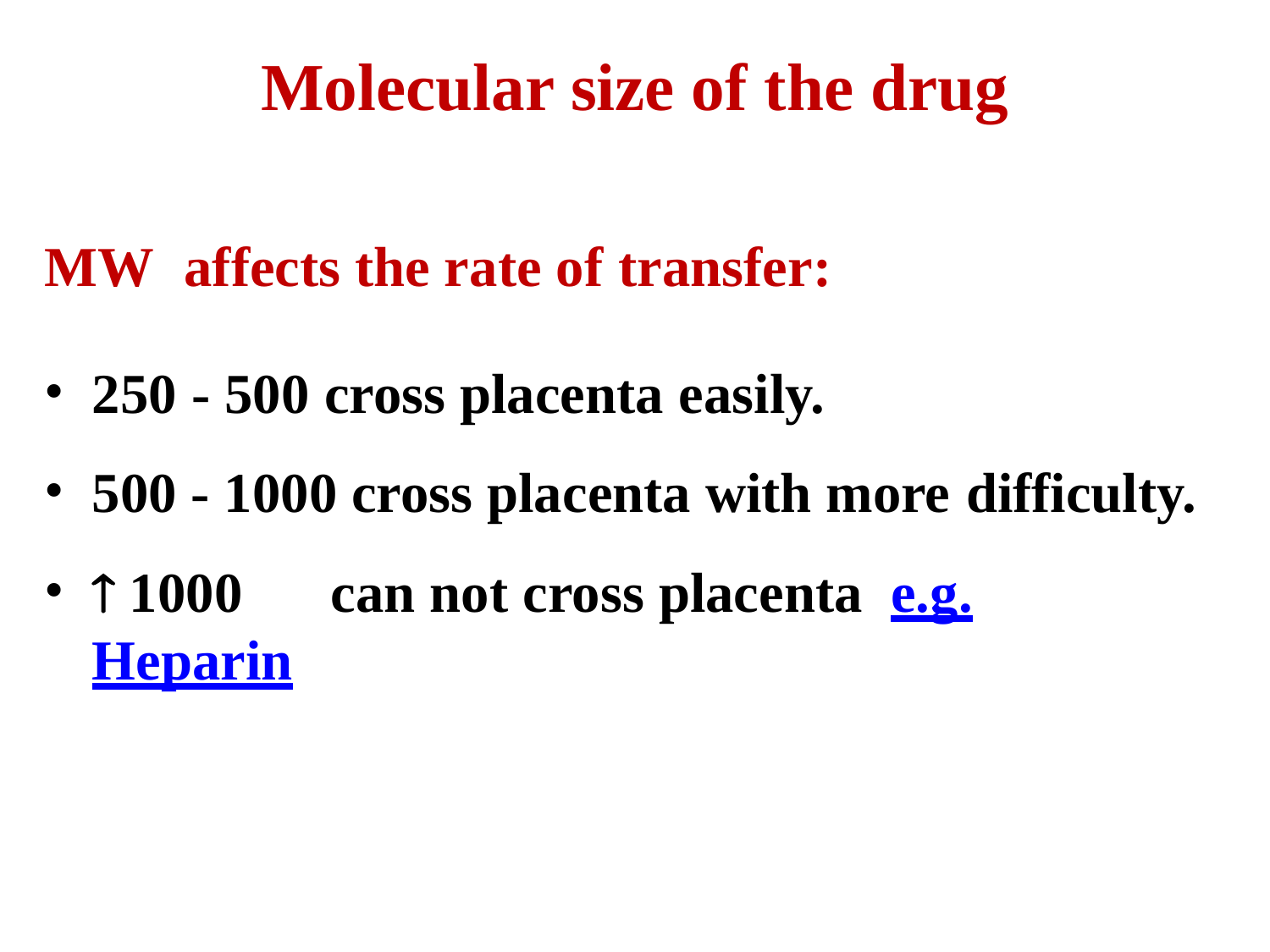

# Molecular size of the drug
MW	affects the rate of transfer:

250 - 500 cross placenta easily.
500 - 1000 cross placenta with more difficulty.
↑ 1000	can not cross placenta	e.g.	Heparin